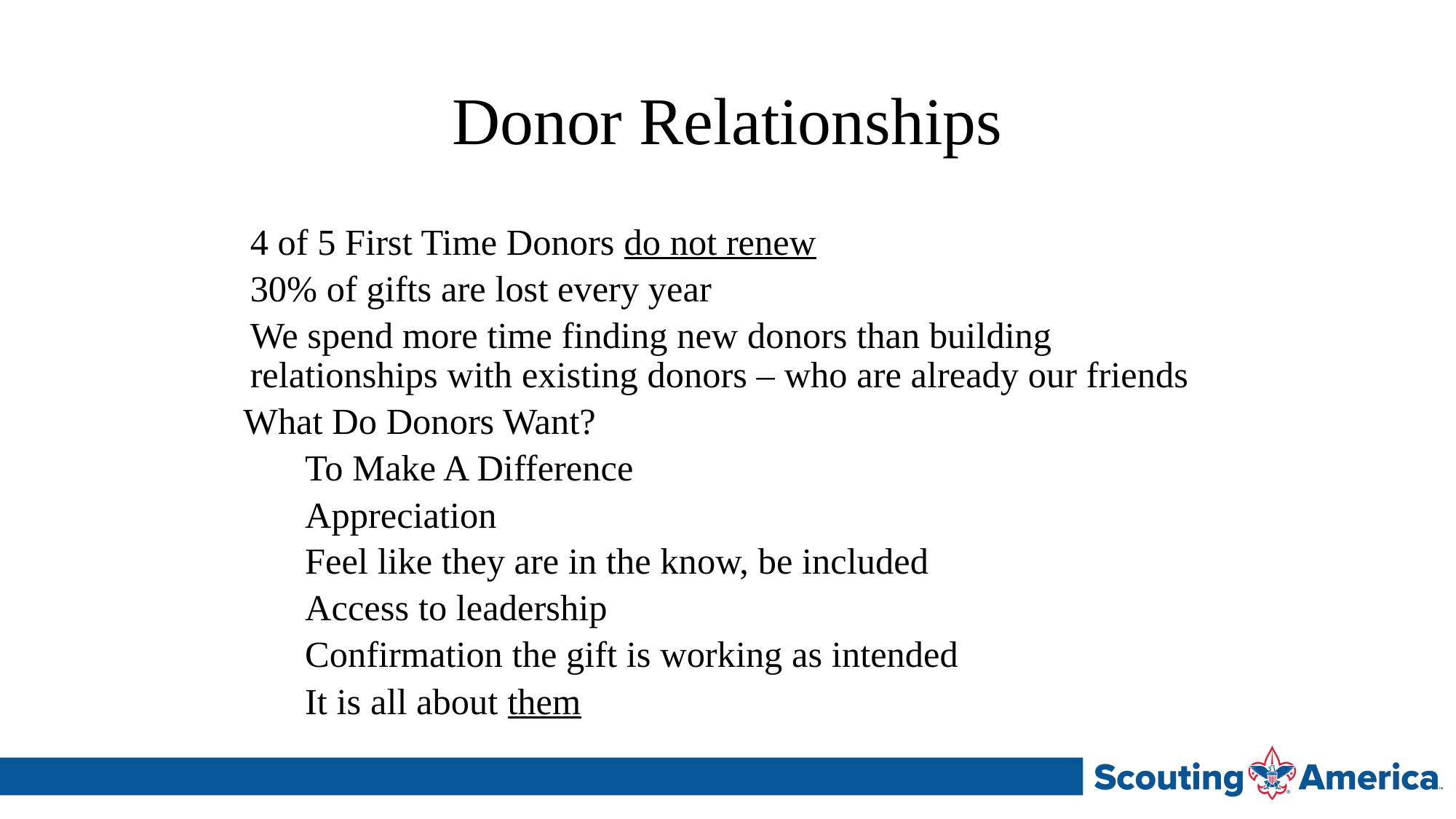

# Donor Relationships
4 of 5 First Time Donors do not renew
30% of gifts are lost every year
We spend more time finding new donors than building relationships with existing donors – who are already our friends
What Do Donors Want?
To Make A Difference
Appreciation
Feel like they are in the know, be included
Access to leadership
Confirmation the gift is working as intended
It is all about them